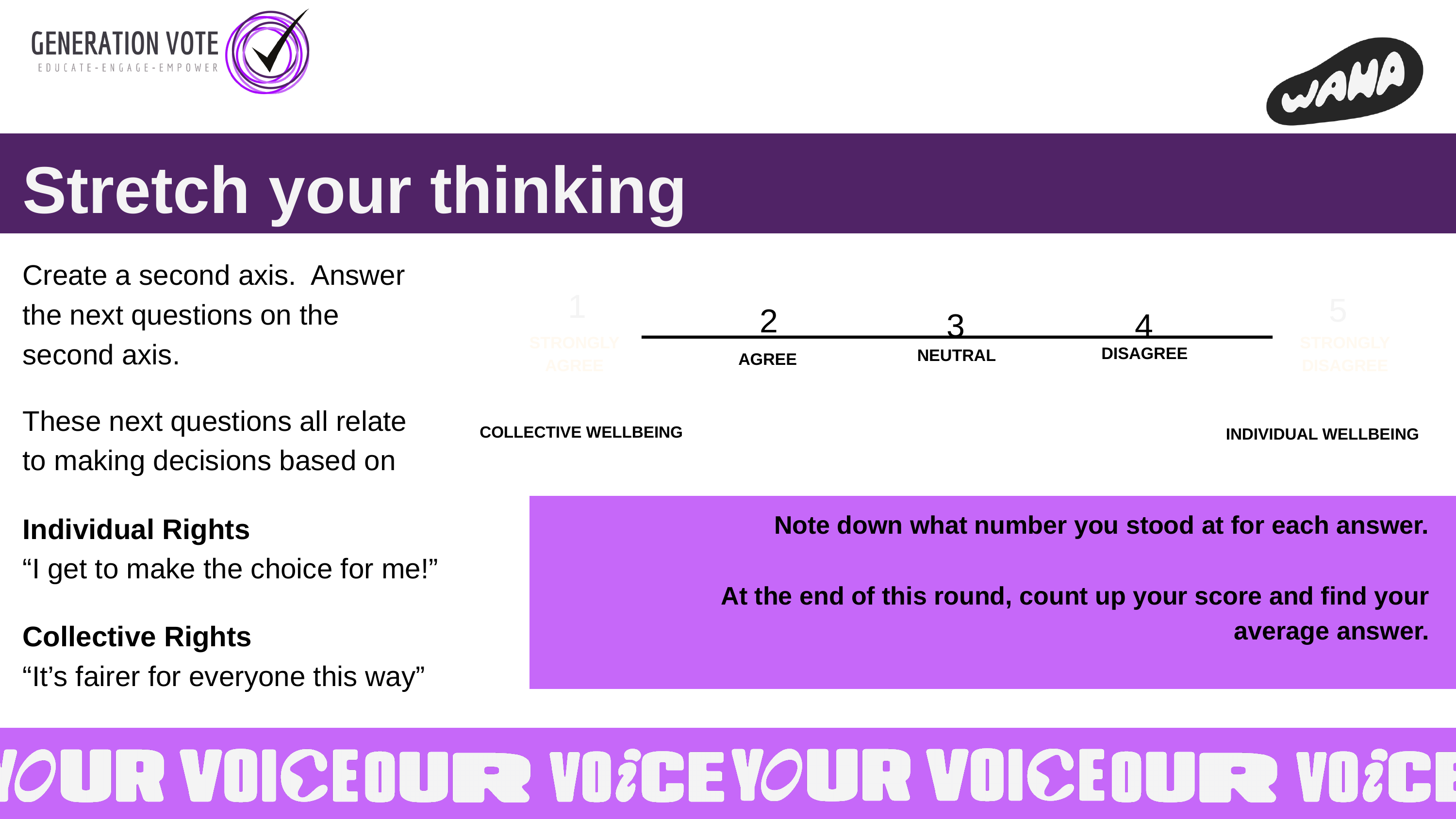

Stretch your thinking
Create a second axis.  Answer the next questions on the second axis.

These next questions all relate to making decisions based on

1
5
2
3
4
STRONGLY
AGREE
STRONGLY
DISAGREE

DISAGREE
NEUTRAL
AGREE
COLLECTIVE WELLBEING
INDIVIDUAL WELLBEING

Note down what number you stood at for each answer.

At the end of this round, count up your score and find your average answer.
Individual Rights
“I get to make the choice for me!”

Collective Rights
“It’s fairer for everyone this way”